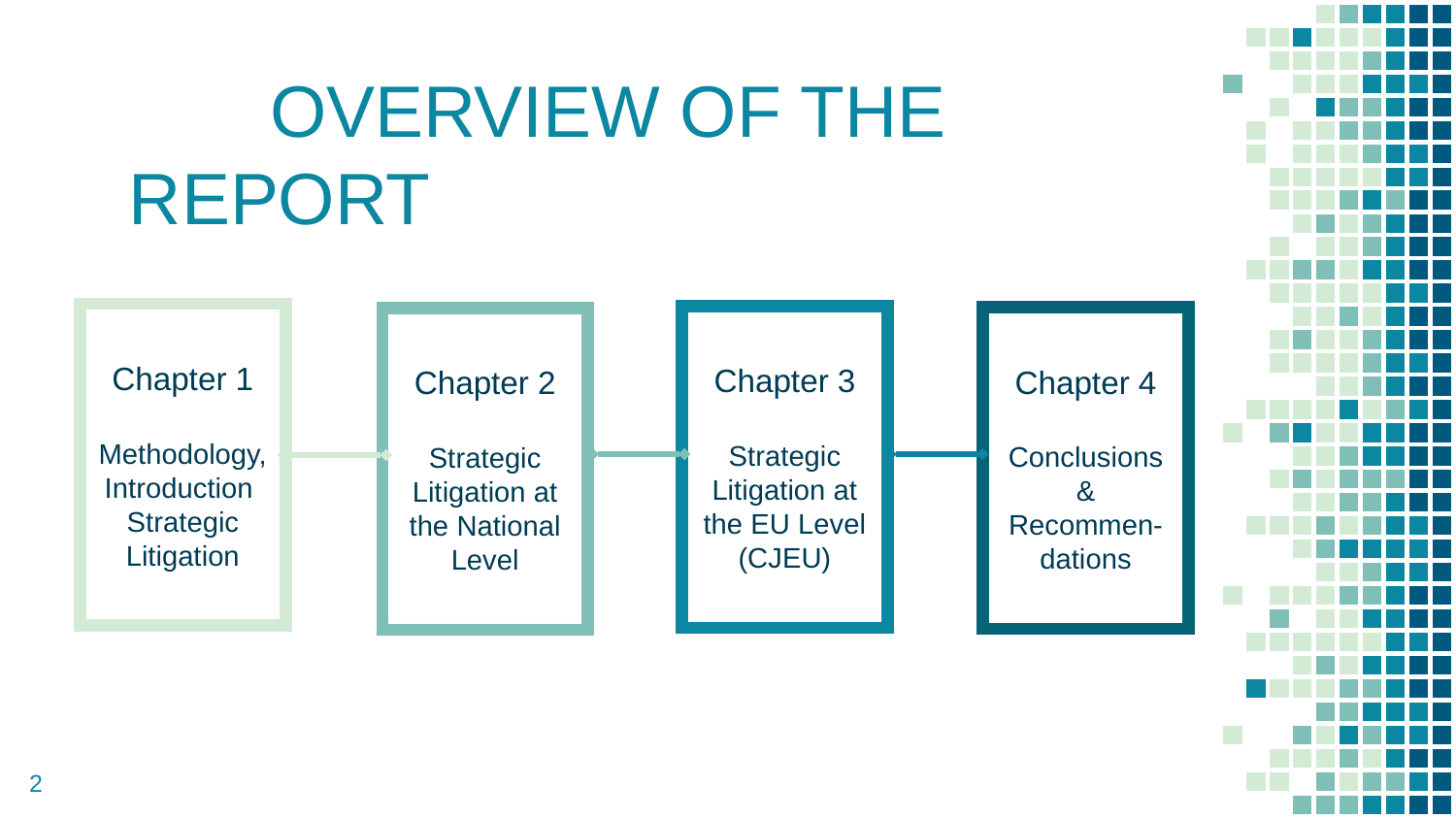

# OVERVIEW OF THE REPORT
Chapter 1
Methodology,
Introduction  Strategic Litigation
Chapter 3

Strategic Litigation at the EU Level (CJEU)
Chapter 4

Conclusions & Recommen-dations
Chapter 2

Strategic Litigation at the National Level
2